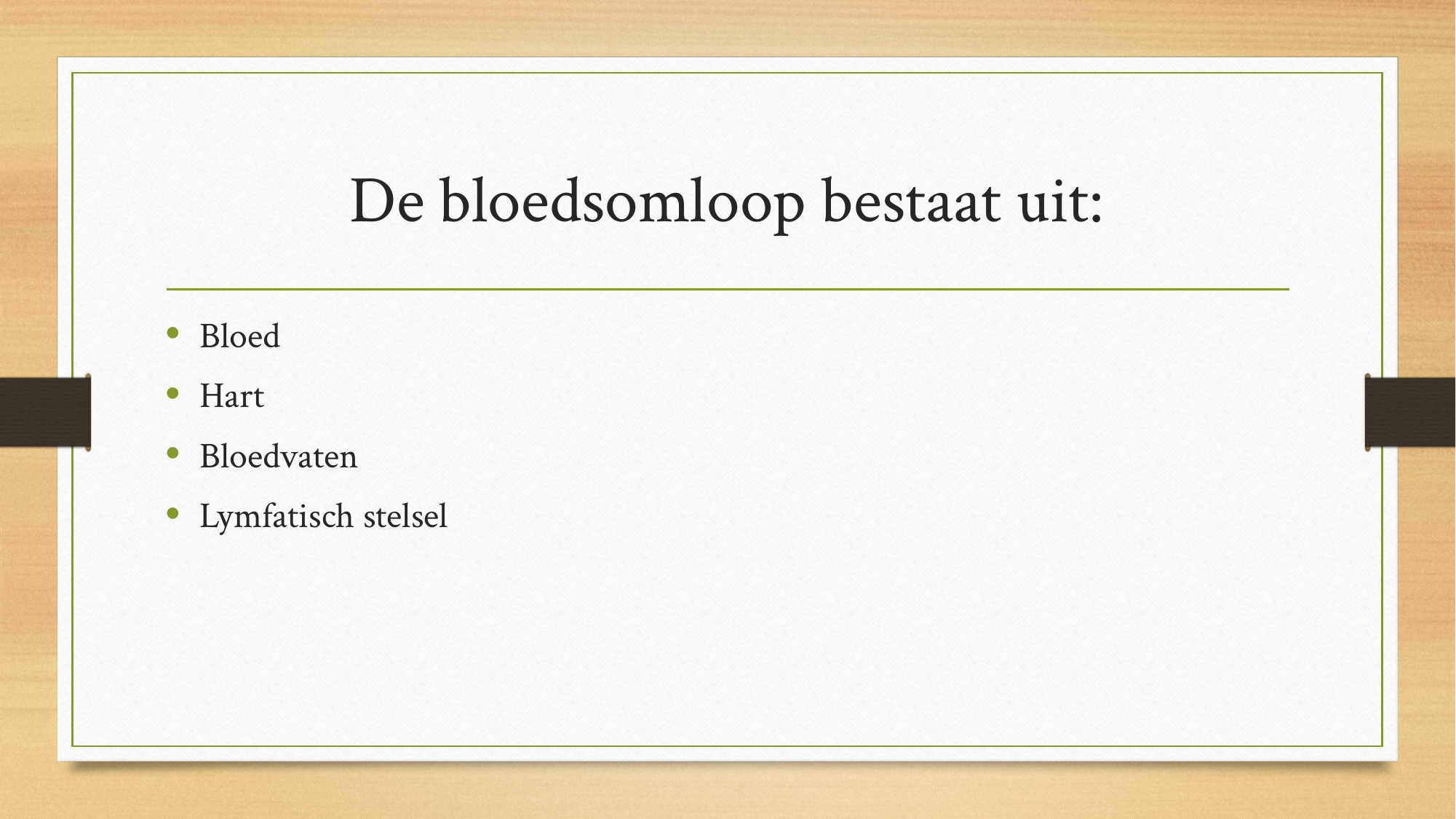

# De bloedsomloop bestaat uit:
Bloed
Hart
Bloedvaten
Lymfatisch stelsel